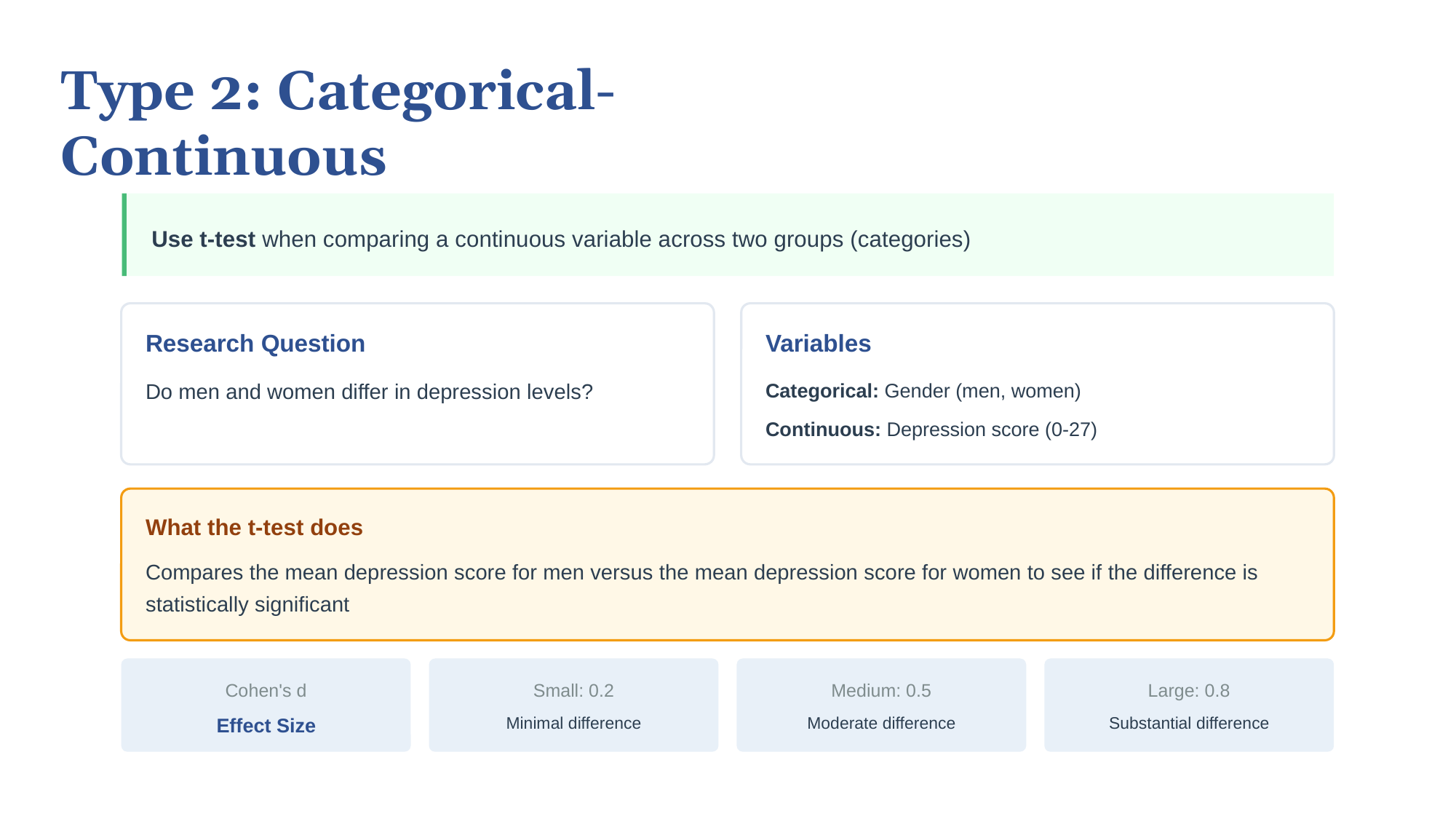

Type 2: Categorical-Continuous

Use t-test when comparing a continuous variable across two groups (categories)

Research Question
Variables
Categorical: Gender (men, women)
Do men and women differ in depression levels?
Continuous: Depression score (0-27)

What the t-test does
Compares the mean depression score for men versus the mean depression score for women to see if the difference is statistically significant

Cohen's d
Small: 0.2
Medium: 0.5
Large: 0.8
Effect Size
Minimal difference
Moderate difference
Substantial difference